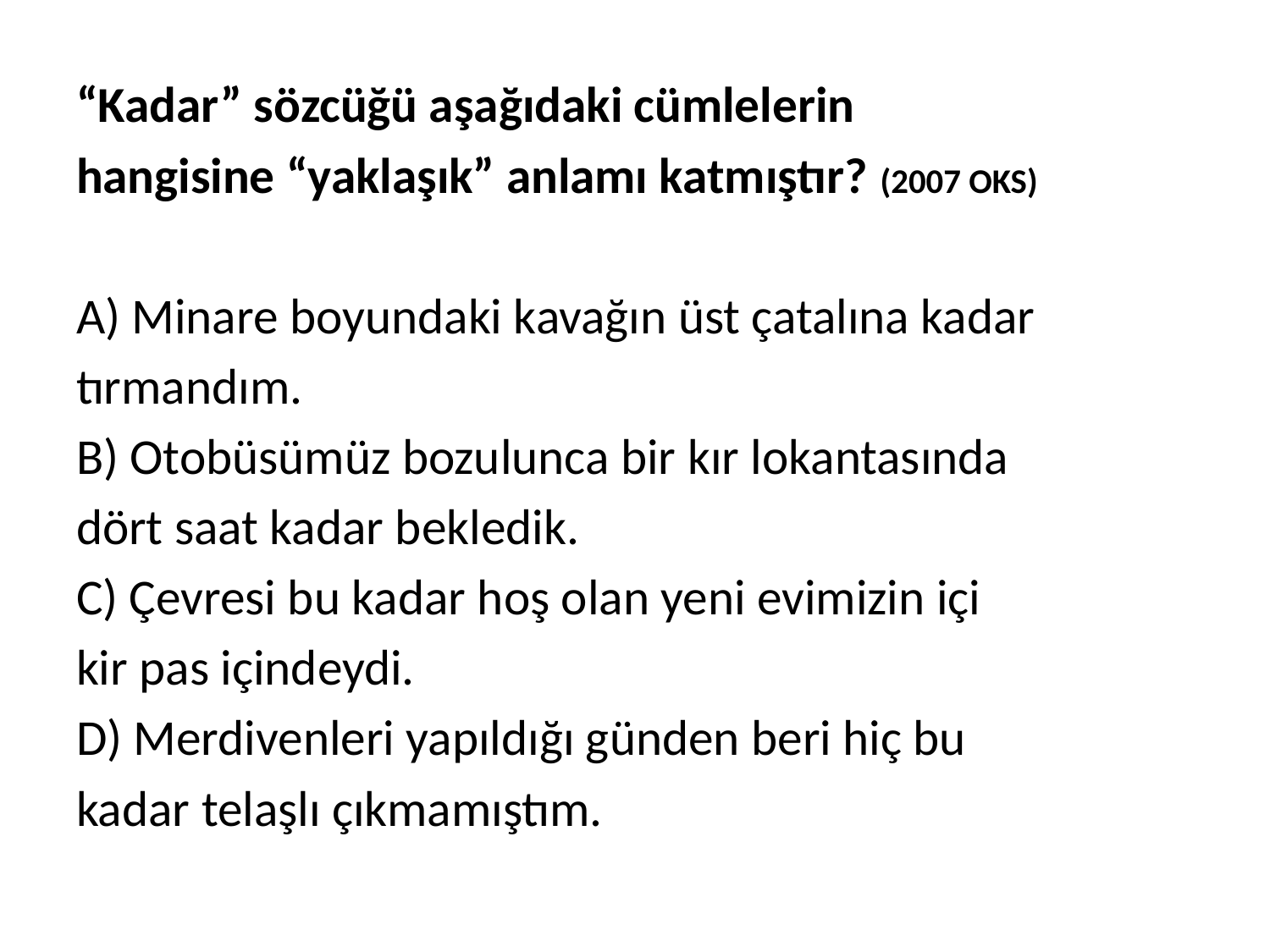

“Kadar” sözcüğü aşağıdaki cümlelerin
hangisine “yaklaşık” anlamı katmıştır? (2007 OKS)

A) Minare boyundaki kavağın üst çatalına kadar
tırmandım.
B) Otobüsümüz bozulunca bir kır lokantasında
dört saat kadar bekledik.
C) Çevresi bu kadar hoş olan yeni evimizin içi
kir pas içindeydi.
D) Merdivenleri yapıldığı günden beri hiç bu
kadar telaşlı çıkmamıştım.